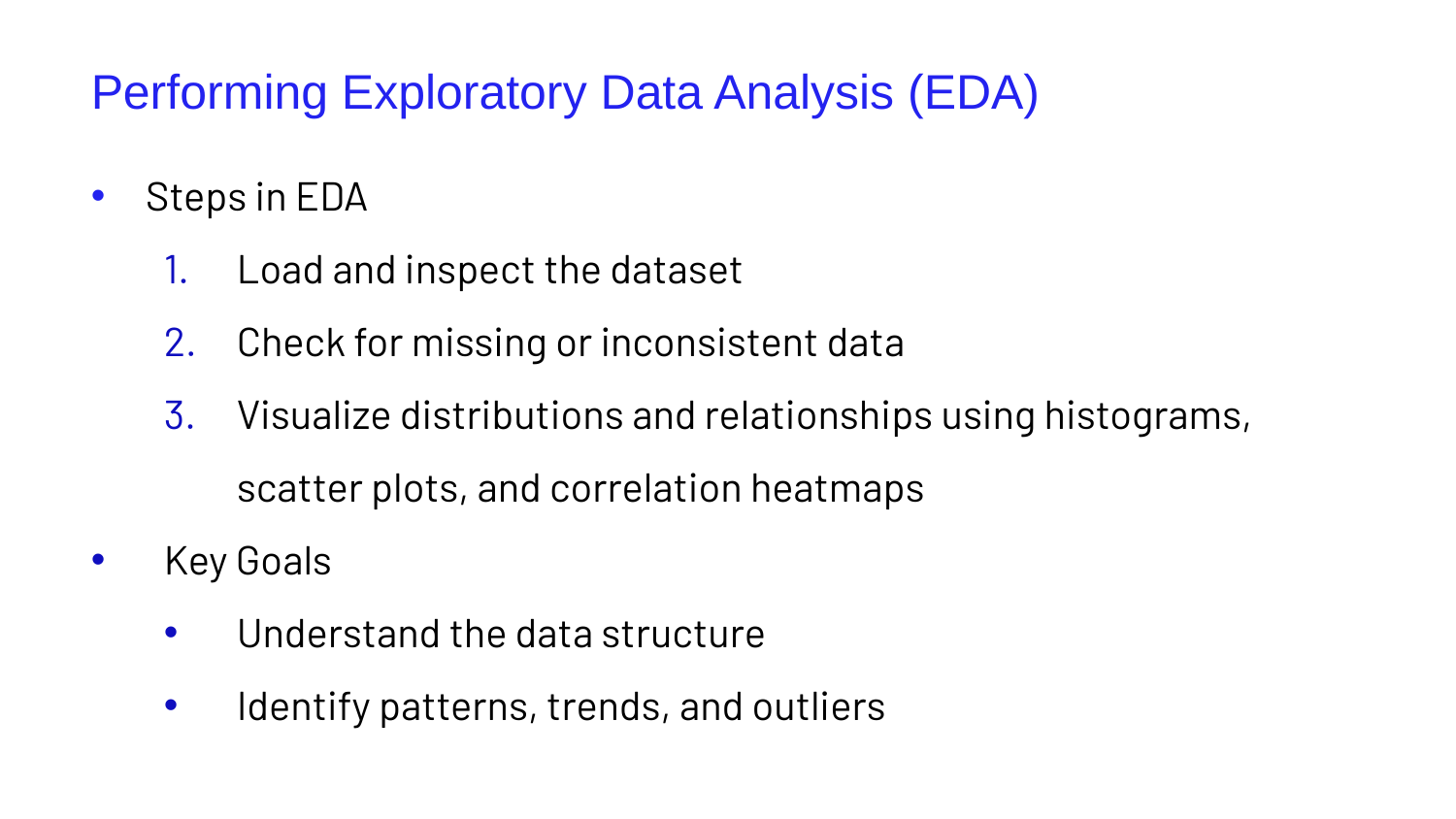

Performing Exploratory Data Analysis (EDA)
Steps in EDA
Load and inspect the dataset
Check for missing or inconsistent data
Visualize distributions and relationships using histograms, scatter plots, and correlation heatmaps
Key Goals
Understand the data structure
Identify patterns, trends, and outliers